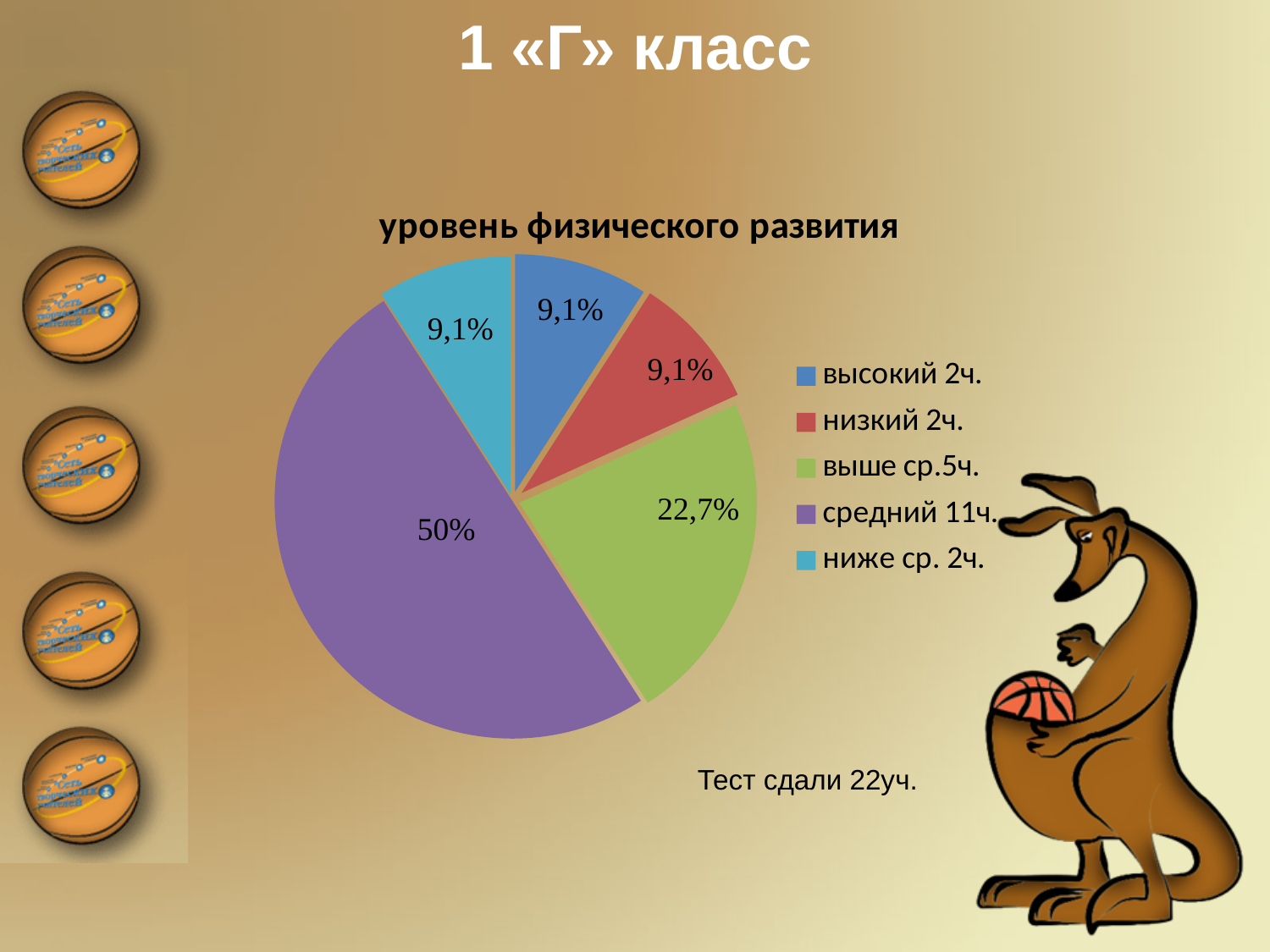

1 «Г» класс

### Chart:

| Category | уровень физического развития |
|---|---|
| высокий 2ч. | 0.091 |
| низкий 2ч. | 0.091 |
| выше ср.5ч. | 0.227 |
| средний 11ч. | 0.5 |
| ниже ср. 2ч. | 0.091 |
Тест сдали 22уч.